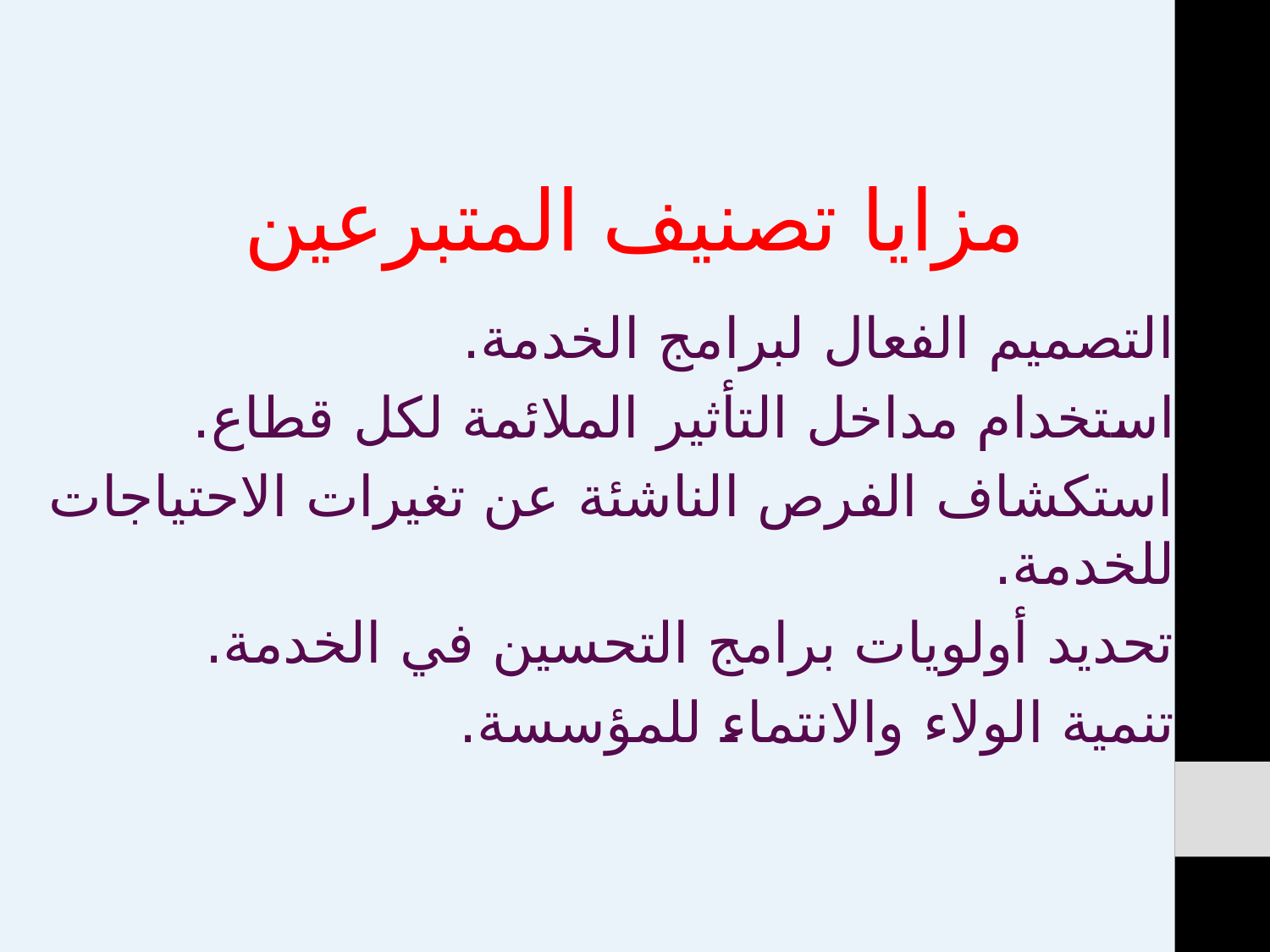

مزايا تصنيف المتبرعين
التصميم الفعال لبرامج الخدمة.
استخدام مداخل التأثير الملائمة لكل قطاع.
استكشاف الفرص الناشئة عن تغيرات الاحتياجات للخدمة.
تحديد أولويات برامج التحسين في الخدمة.
تنمية الولاء والانتماء للمؤسسة.